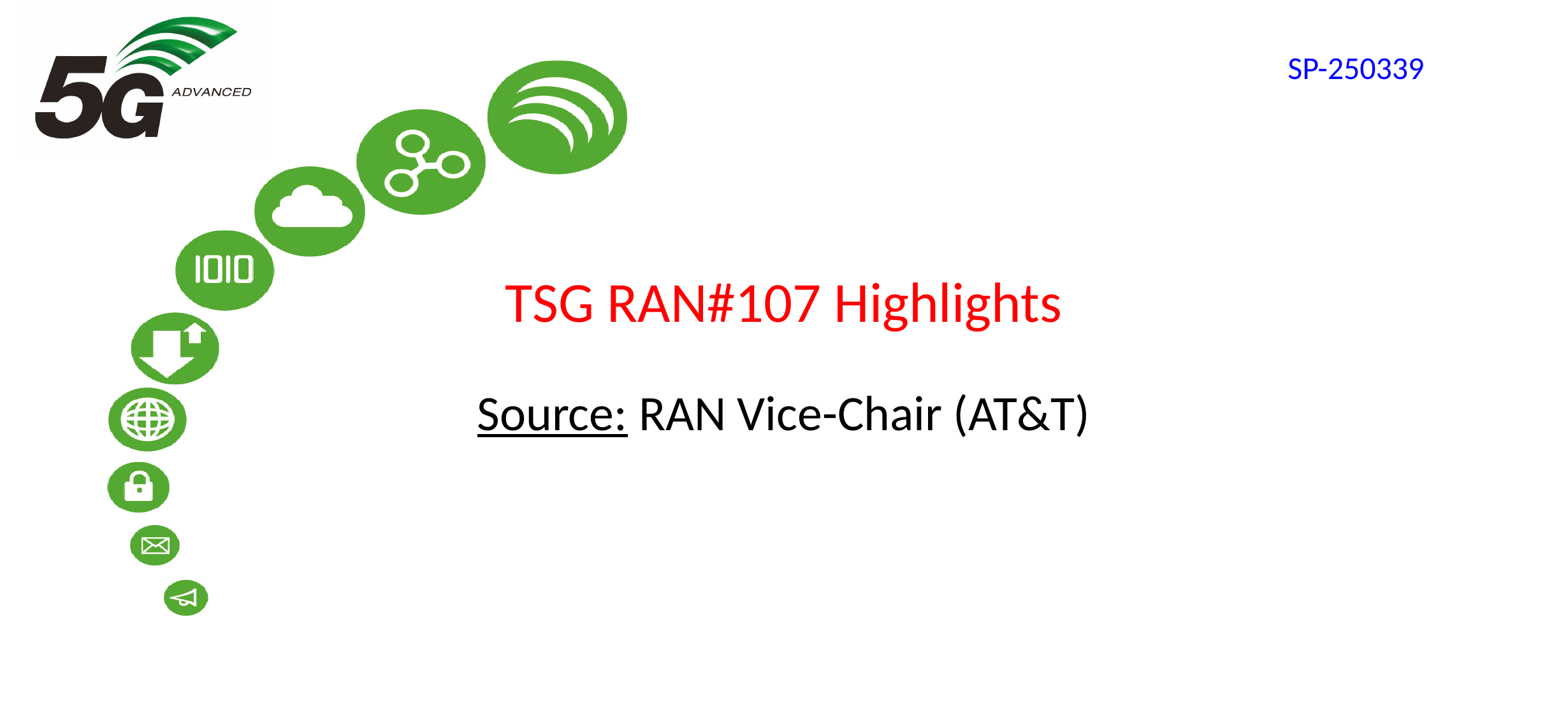

SP-250339
# TSG RAN#107 Highlights
Source: RAN Vice-Chair (AT&T)